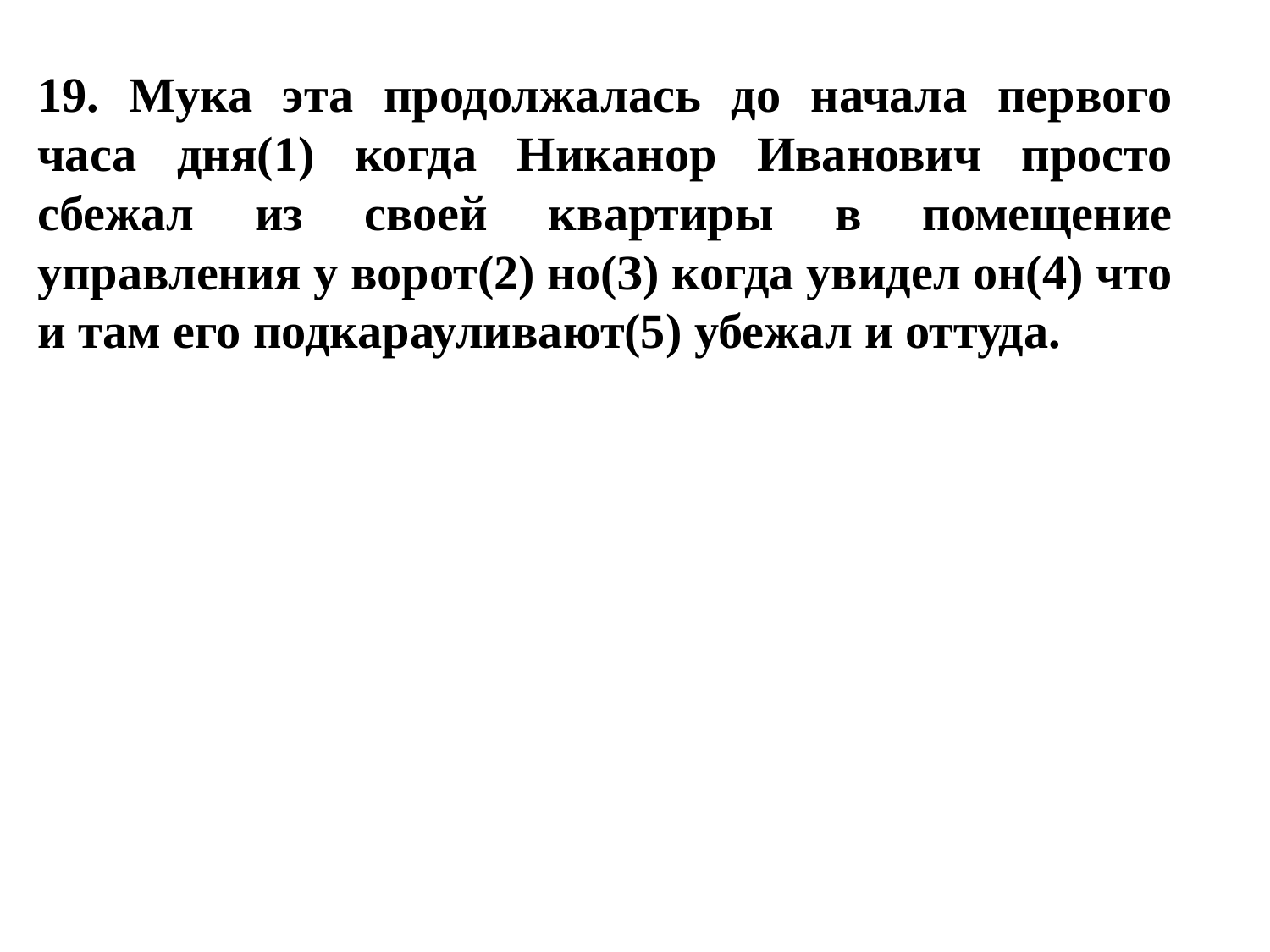

19. Мука эта продолжалась до начала первого часа дня(1) когда Никанор Иванович просто сбежал из своей квартиры в помещение управления у ворот(2) но(З) когда увидел он(4) что и там его подкарауливают(5) убежал и оттуда.